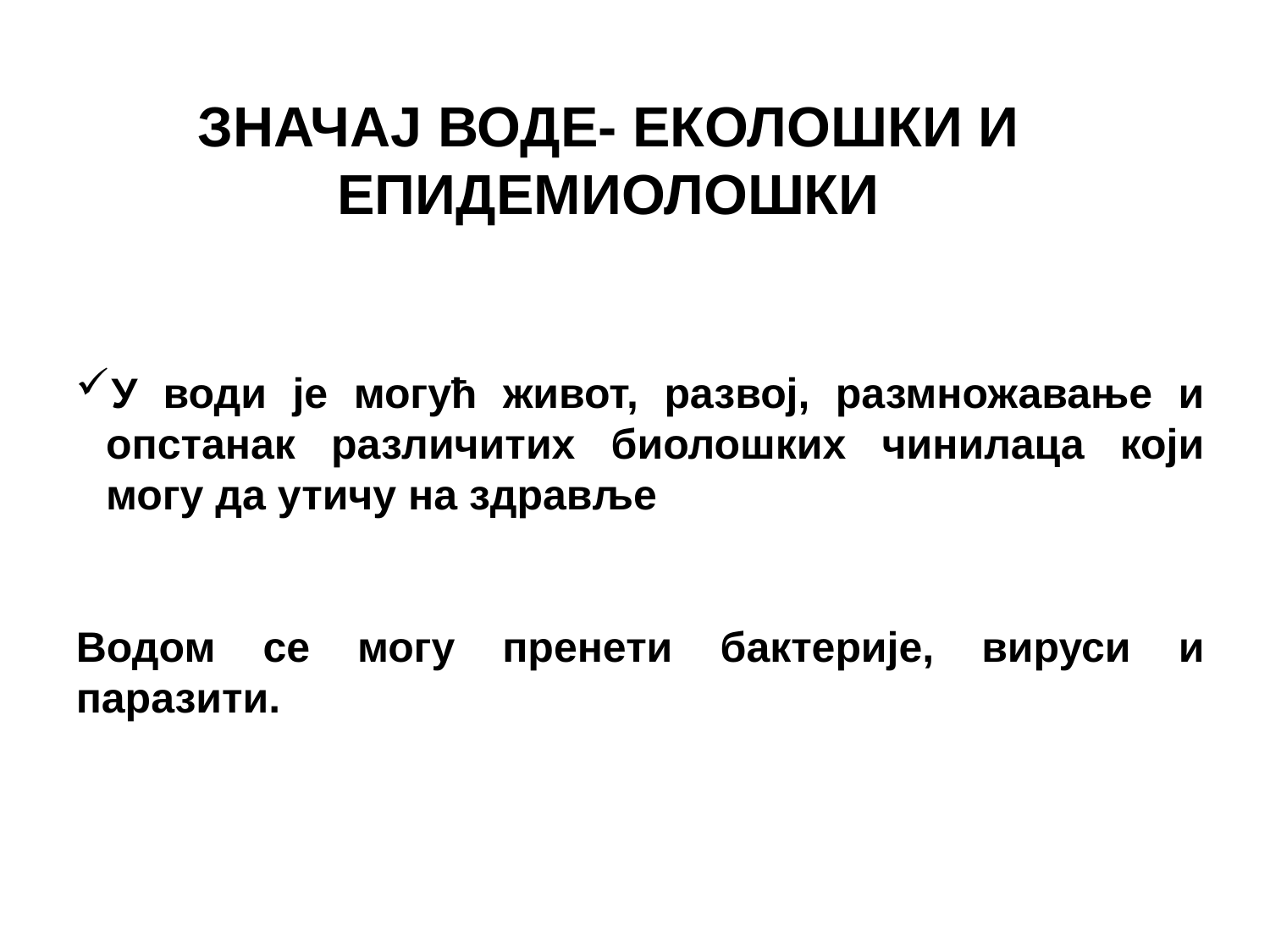

ЗНАЧАЈ ВОДЕ- ЕКОЛОШКИ И ЕПИДЕМИОЛОШКИ

У води је могућ живот, развој, размножавање и опстанак различитих биолошких чинилаца који могу да утичу на здравље

Водом се могу пренети бактерије, вируси и паразити.